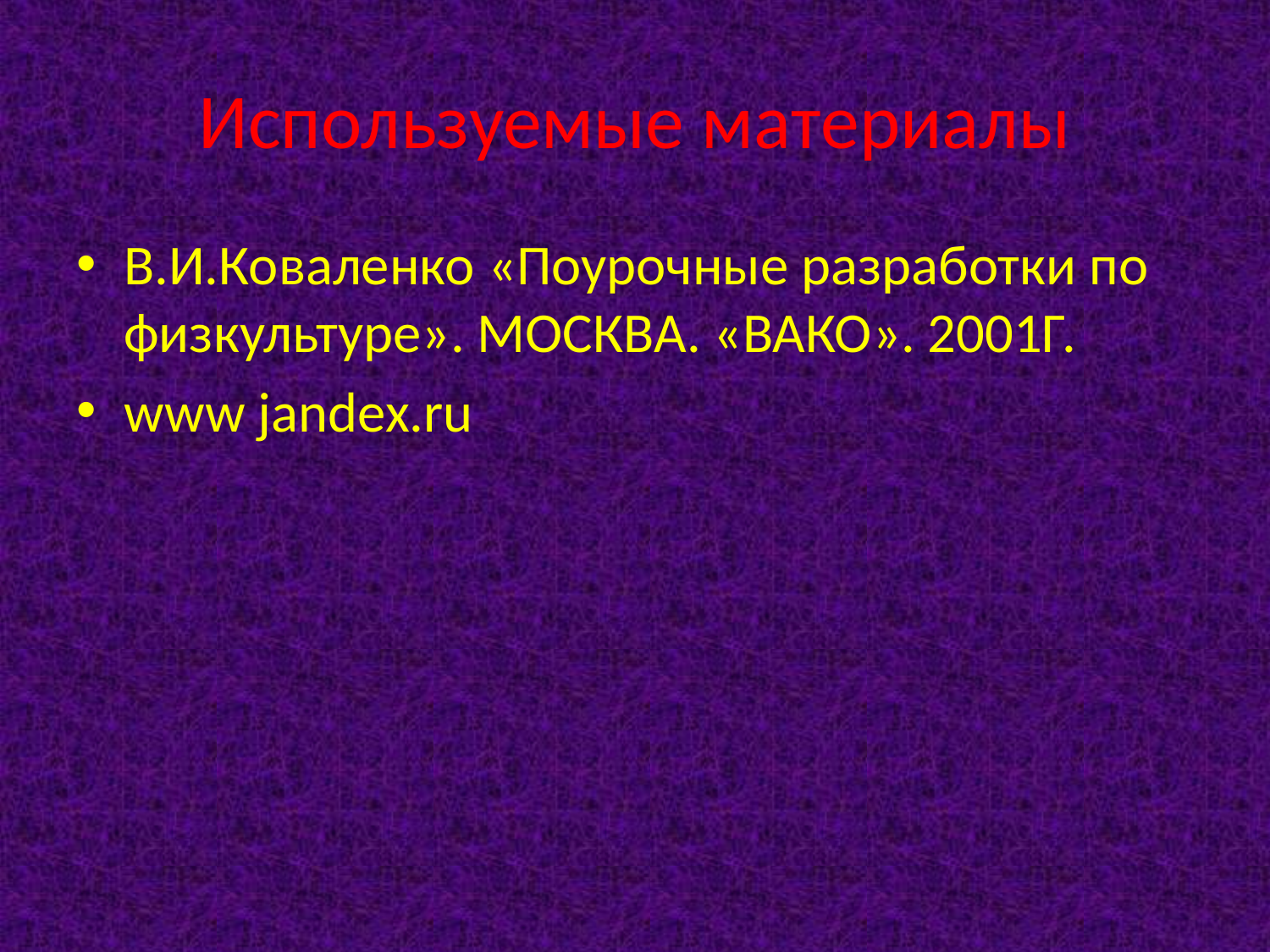

# Используемые материалы
В.И.Коваленко «Поурочные разработки по физкультуре». МОСКВА. «ВАКО». 2001Г.
www jandex.ru